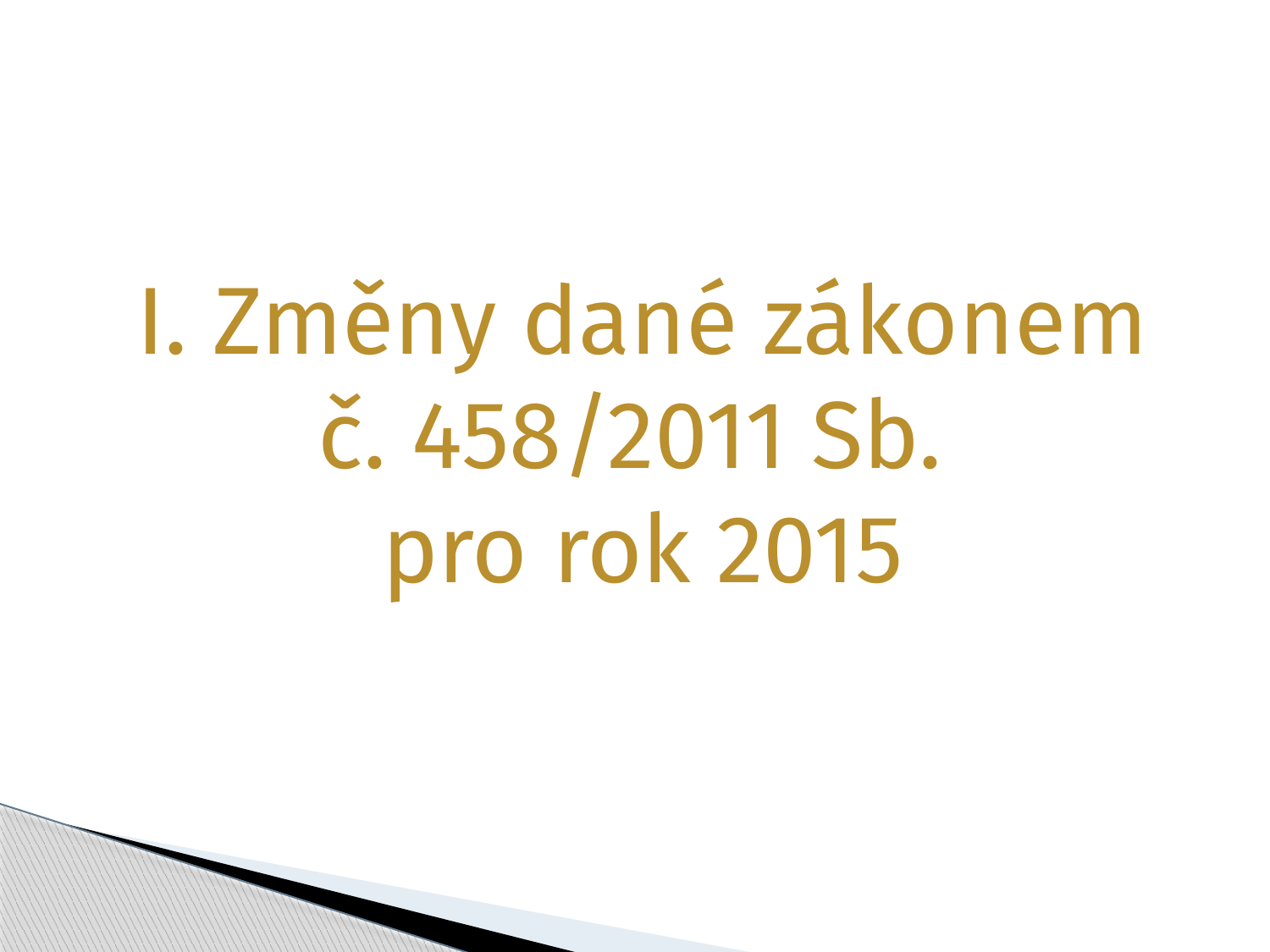

I. Změny dané zákonem č. 458/2011 Sb.
pro rok 2015